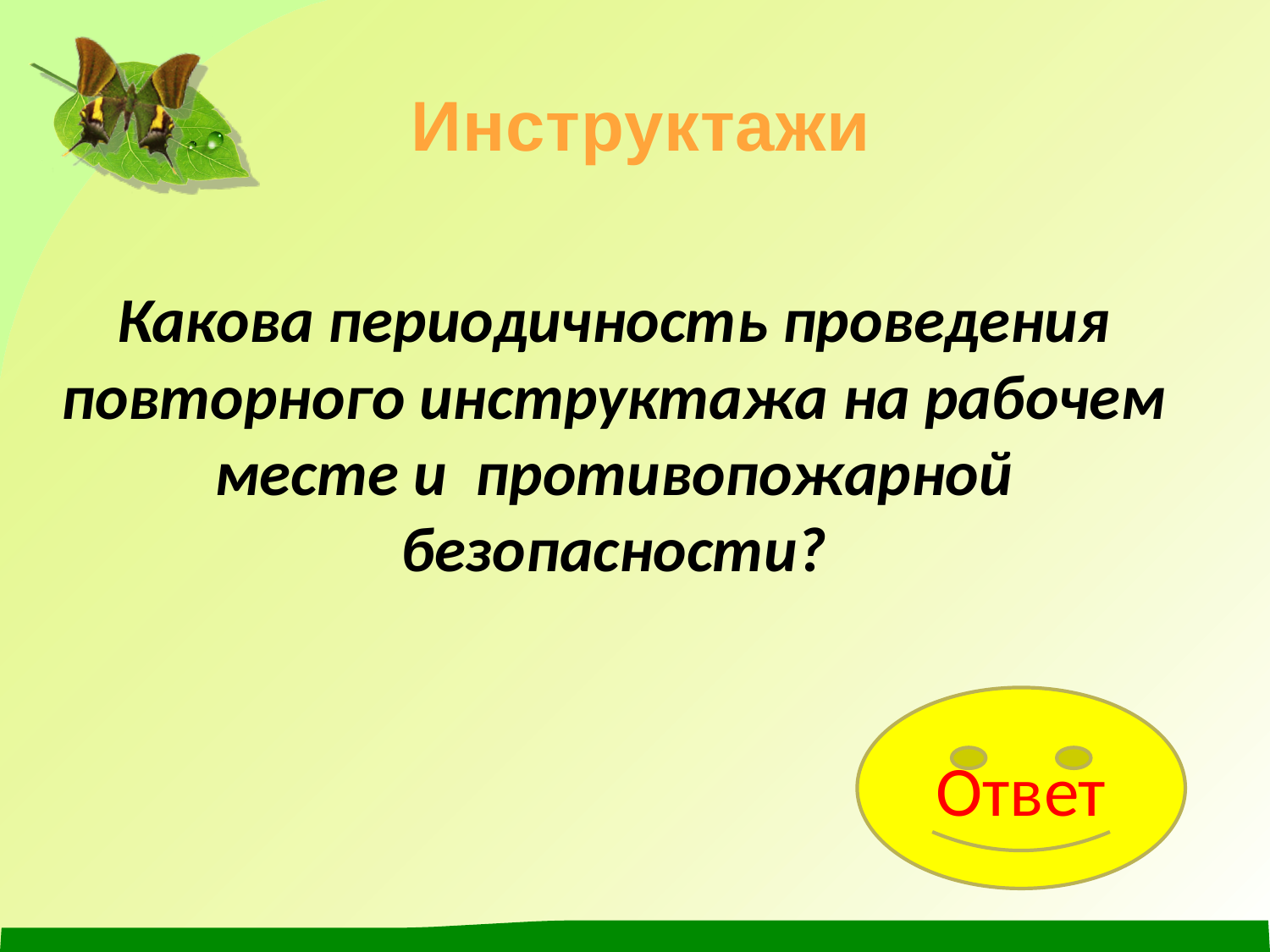

Инструктажи
# Какова периодичность проведения повторного инструктажа на рабочем месте и  противопожарной безопасности?
Ответ